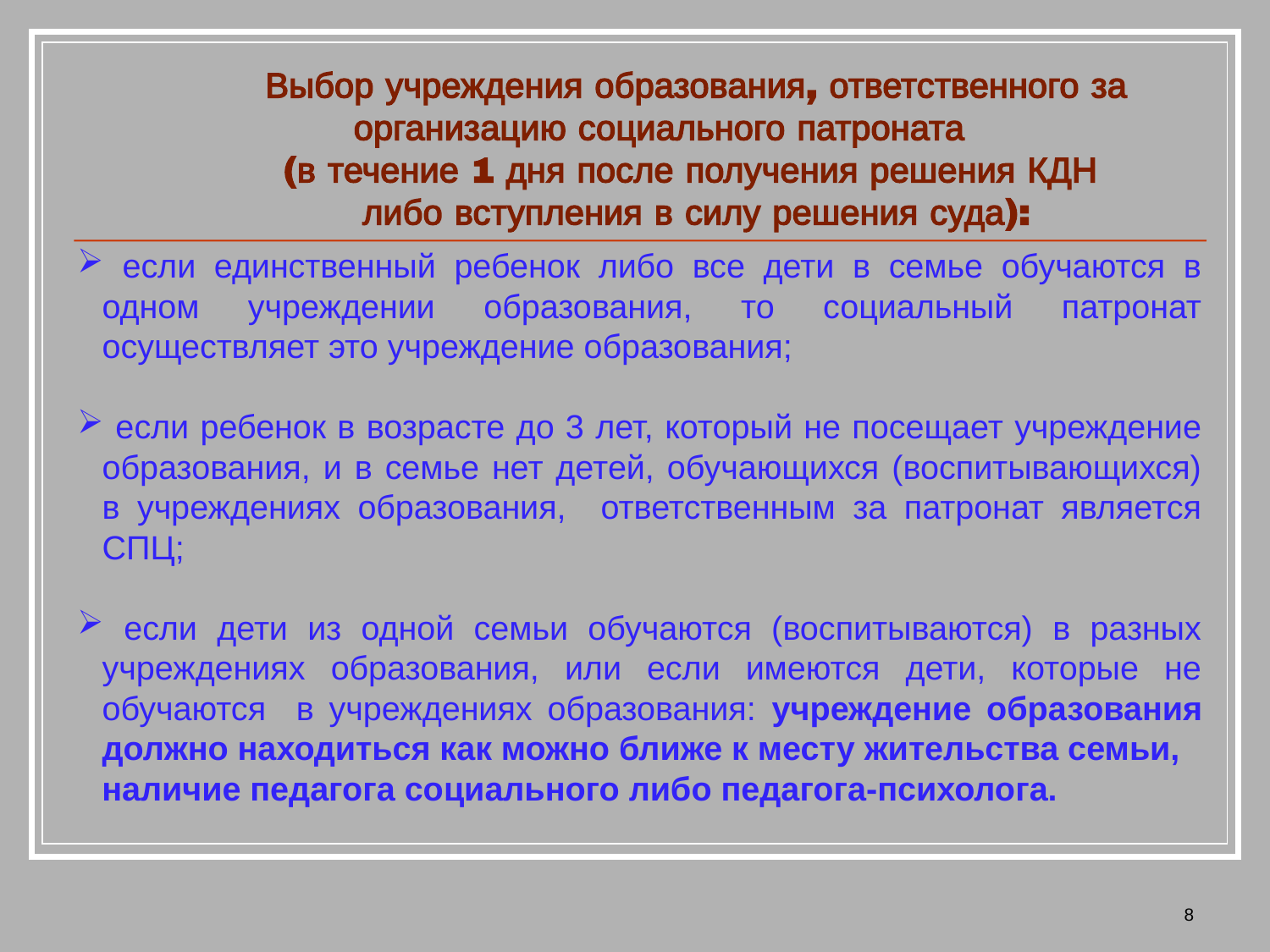

Выбор учреждения образования, ответственного за организацию социального патроната
(в течение 1 дня после получения решения КДН
либо вступления в силу решения суда):

 если единственный ребенок либо все дети в семье обучаются в одном учреждении образования, то социальный патронат осуществляет это учреждение образования;

 если ребенок в возрасте до 3 лет, который не посещает учреждение образования, и в семье нет детей, обучающихся (воспитывающихся) в учреждениях образования,  ответственным за патронат является СПЦ;

 если дети из одной семьи обучаются (воспитываются) в разных учреждениях образования, или если имеются дети, которые не обучаются  в учреждениях образования: учреждение образования должно находиться как можно ближе к месту жительства семьи,
наличие педагога социального либо педагога-психолога.

8